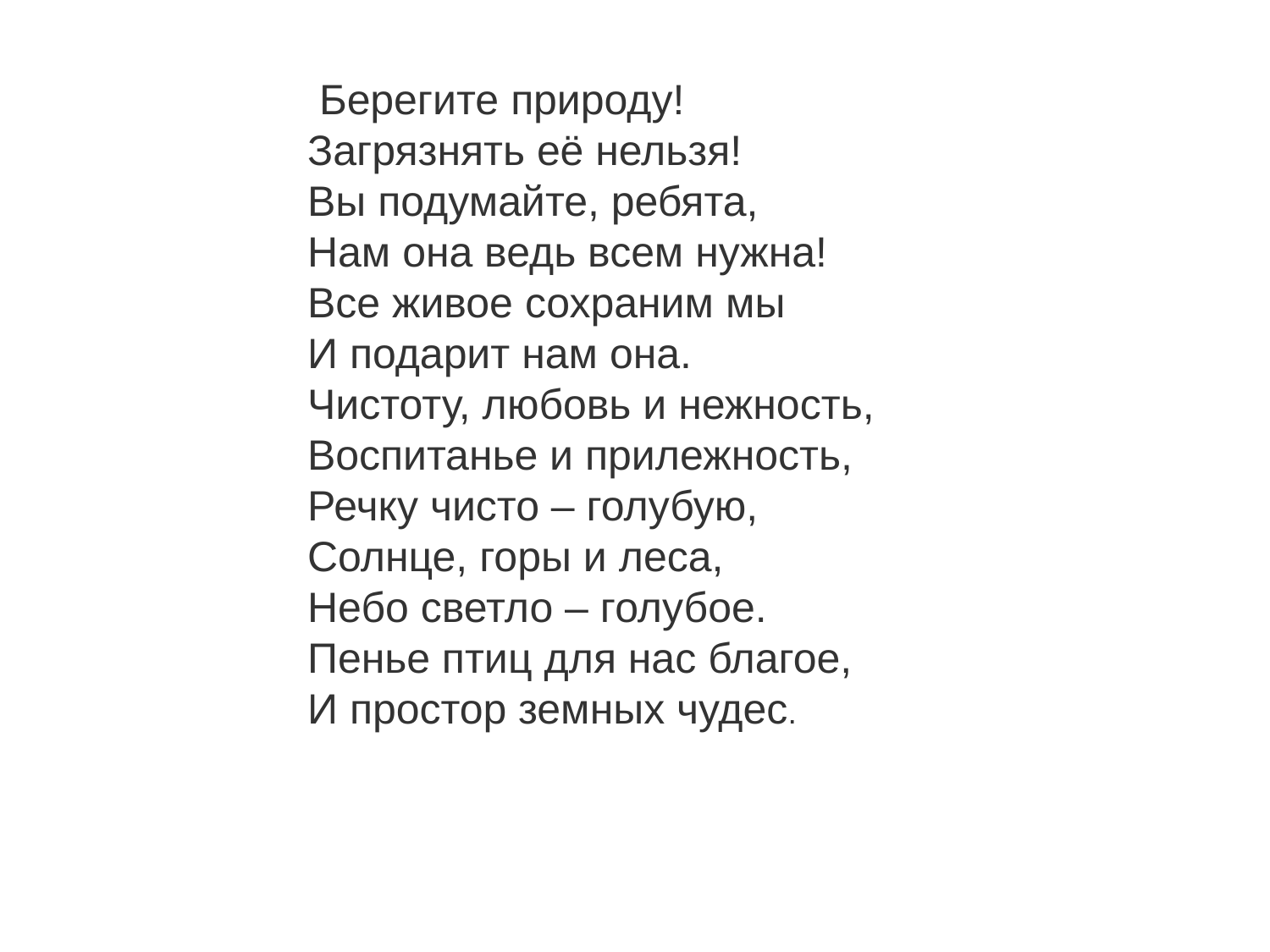

Берегите природу!
Загрязнять её нельзя!
Вы подумайте, ребята,
Нам она ведь всем нужна!
Все живое сохраним мы
И подарит нам она.
Чистоту, любовь и нежность, Воспитанье и прилежность, Речку чисто – голубую, Солнце, горы и леса,
Небо светло – голубое.
Пенье птиц для нас благое,
И простор земных чудес.